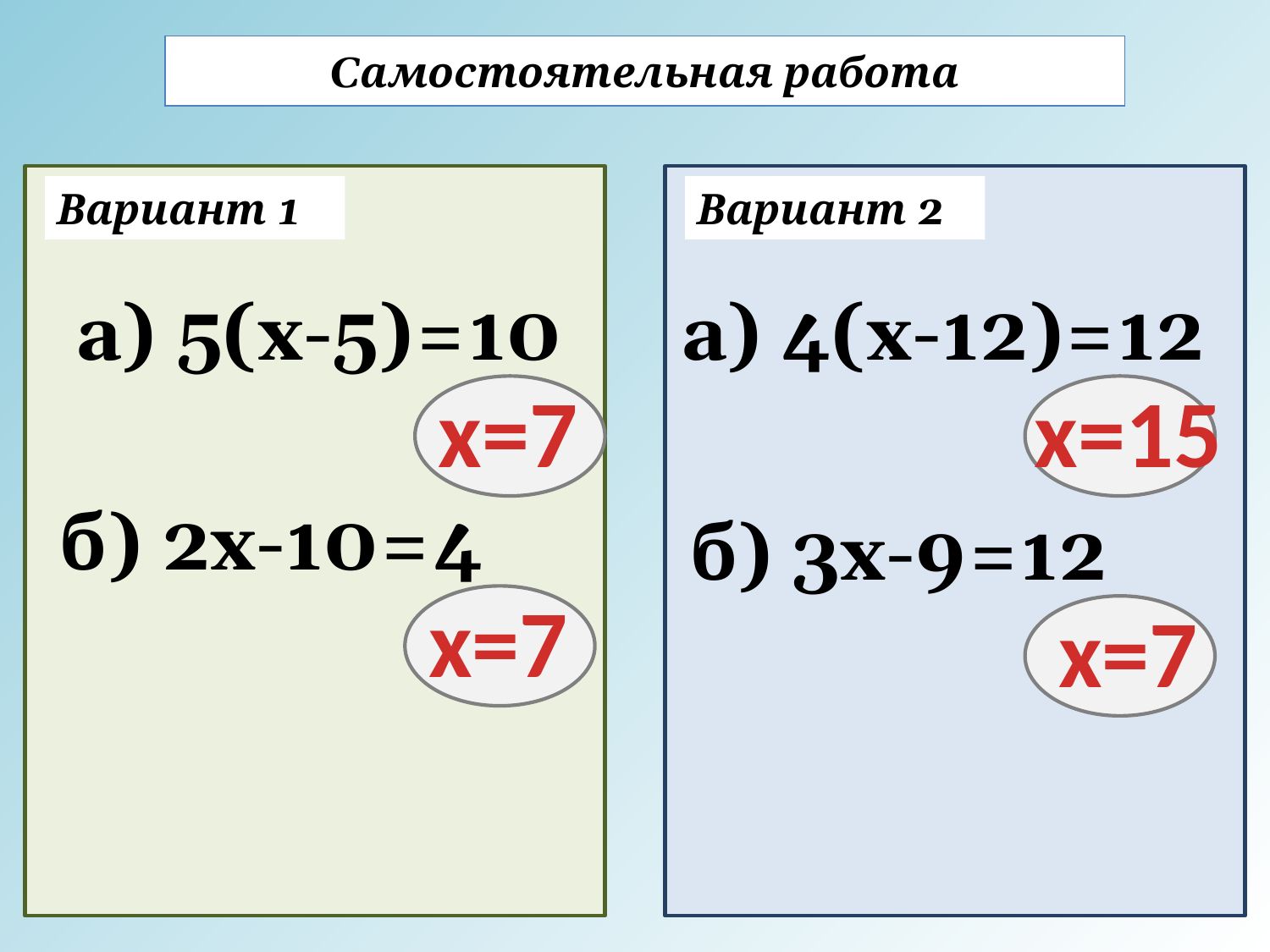

Cамостоятельная работа

Вариант 1
Вариант 2
a) 5(x-5)=10
a) 4(x-12)=12
x=7
x=15

б) 2x-10=4
б) 3x-9=12
x=7

x=7